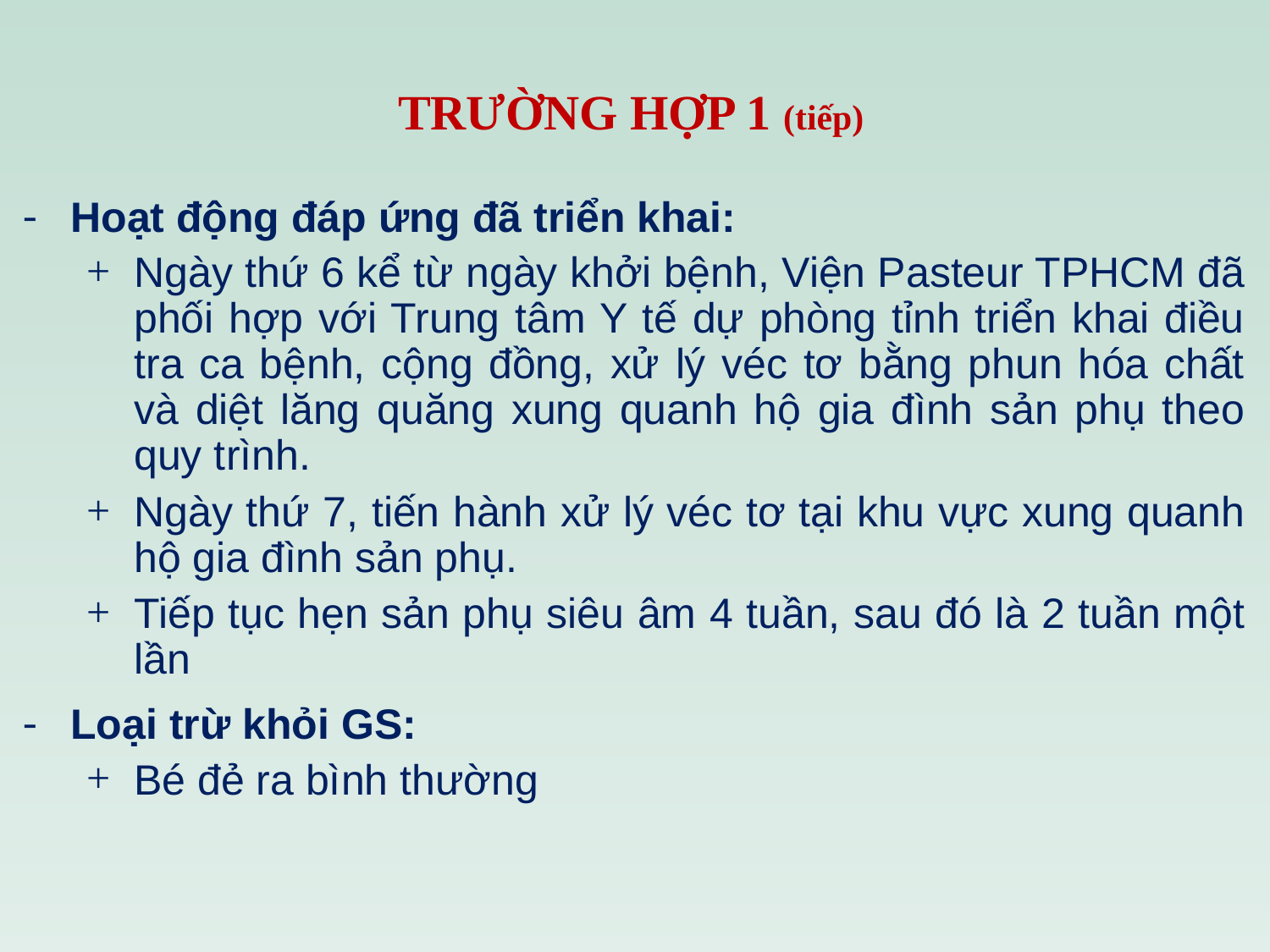

# TRƯỜNG HỢP 1 (tiếp)
Hoạt động đáp ứng đã triển khai:
Ngày thứ 6 kể từ ngày khởi bệnh, Viện Pasteur TPHCM đã phối hợp với Trung tâm Y tế dự phòng tỉnh triển khai điều tra ca bệnh, cộng đồng, xử lý véc tơ bằng phun hóa chất và diệt lăng quăng xung quanh hộ gia đình sản phụ theo quy trình.
Ngày thứ 7, tiến hành xử lý véc tơ tại khu vực xung quanh hộ gia đình sản phụ.
Tiếp tục hẹn sản phụ siêu âm 4 tuần, sau đó là 2 tuần một lần
Loại trừ khỏi GS:
Bé đẻ ra bình thường